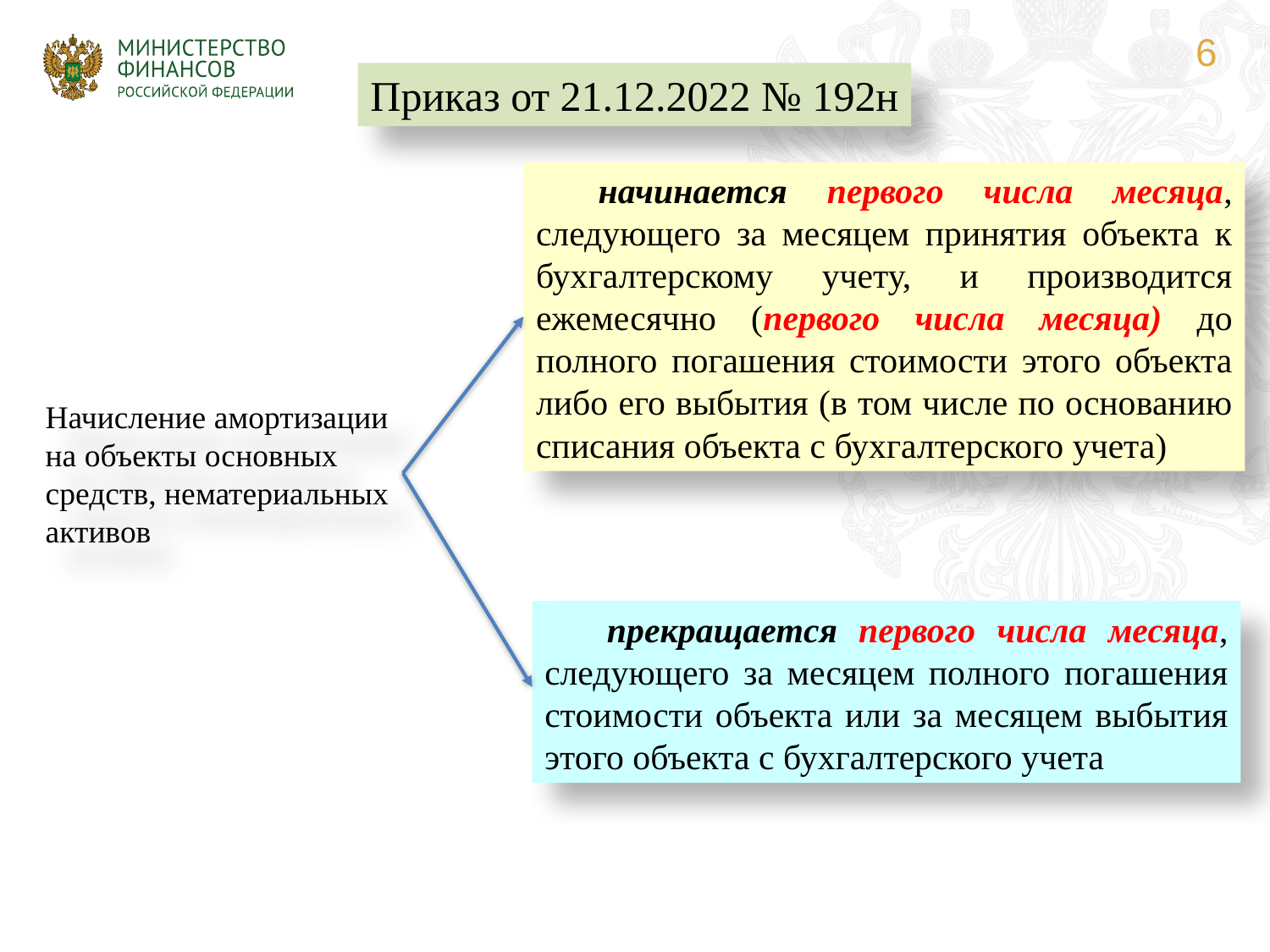

Приказ от 21.12.2022 № 192н
начинается первого числа месяца, следующего за месяцем принятия объекта к бухгалтерскому учету, и производится ежемесячно (первого числа месяца) до полного погашения стоимости этого объекта либо его выбытия (в том числе по основанию списания объекта с бухгалтерского учета)
Начисление амортизации на объекты основных средств, нематериальных активов
прекращается первого числа месяца, следующего за месяцем полного погашения стоимости объекта или за месяцем выбытия этого объекта с бухгалтерского учета